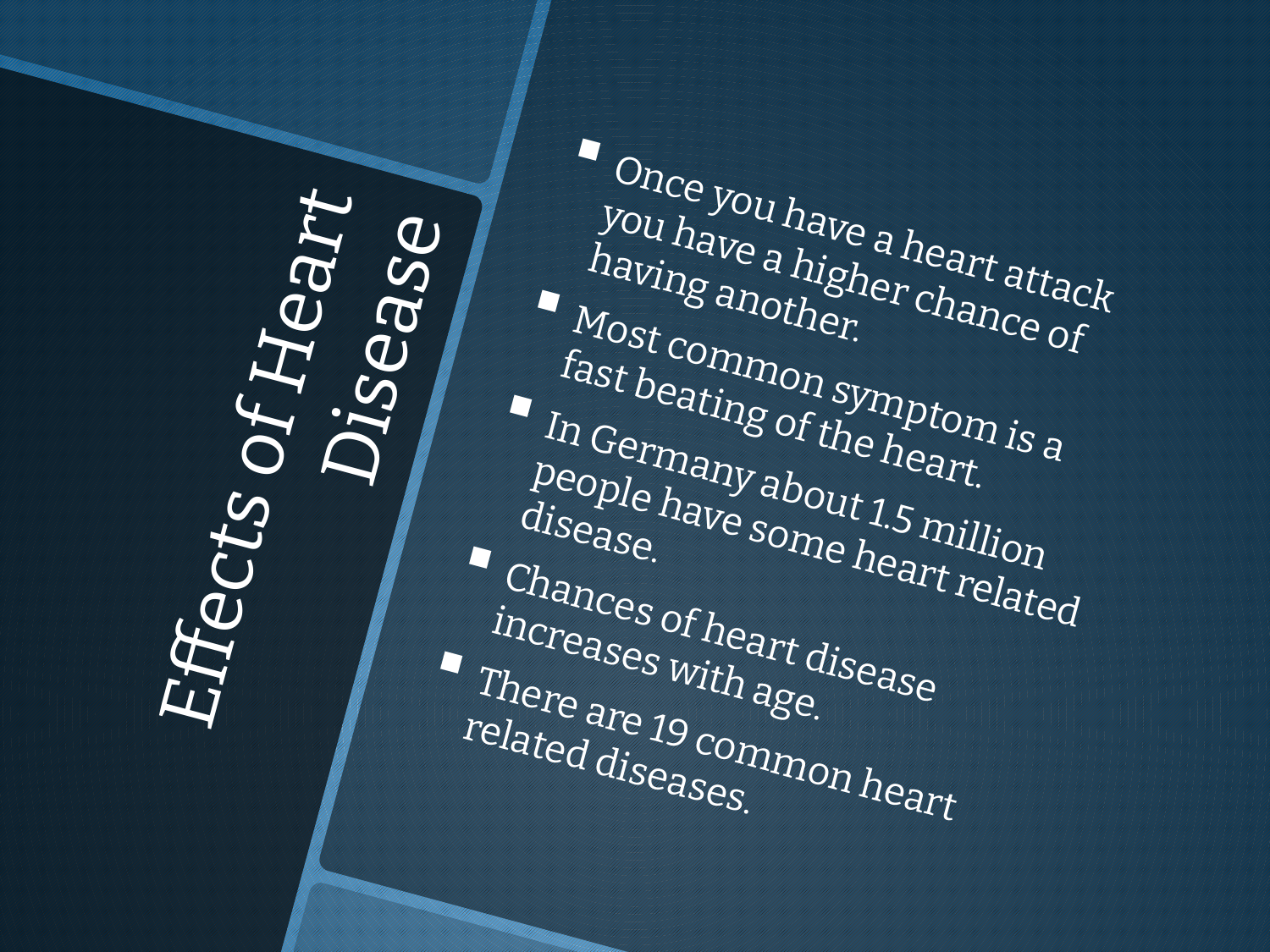

Once you have a heart attack you have a higher chance of having another.
Most common symptom is a fast beating of the heart.
In Germany about 1.5 million people have some heart related disease.
Chances of heart disease increases with age.
There are 19 common heart related diseases.

# Effects of Heart Disease